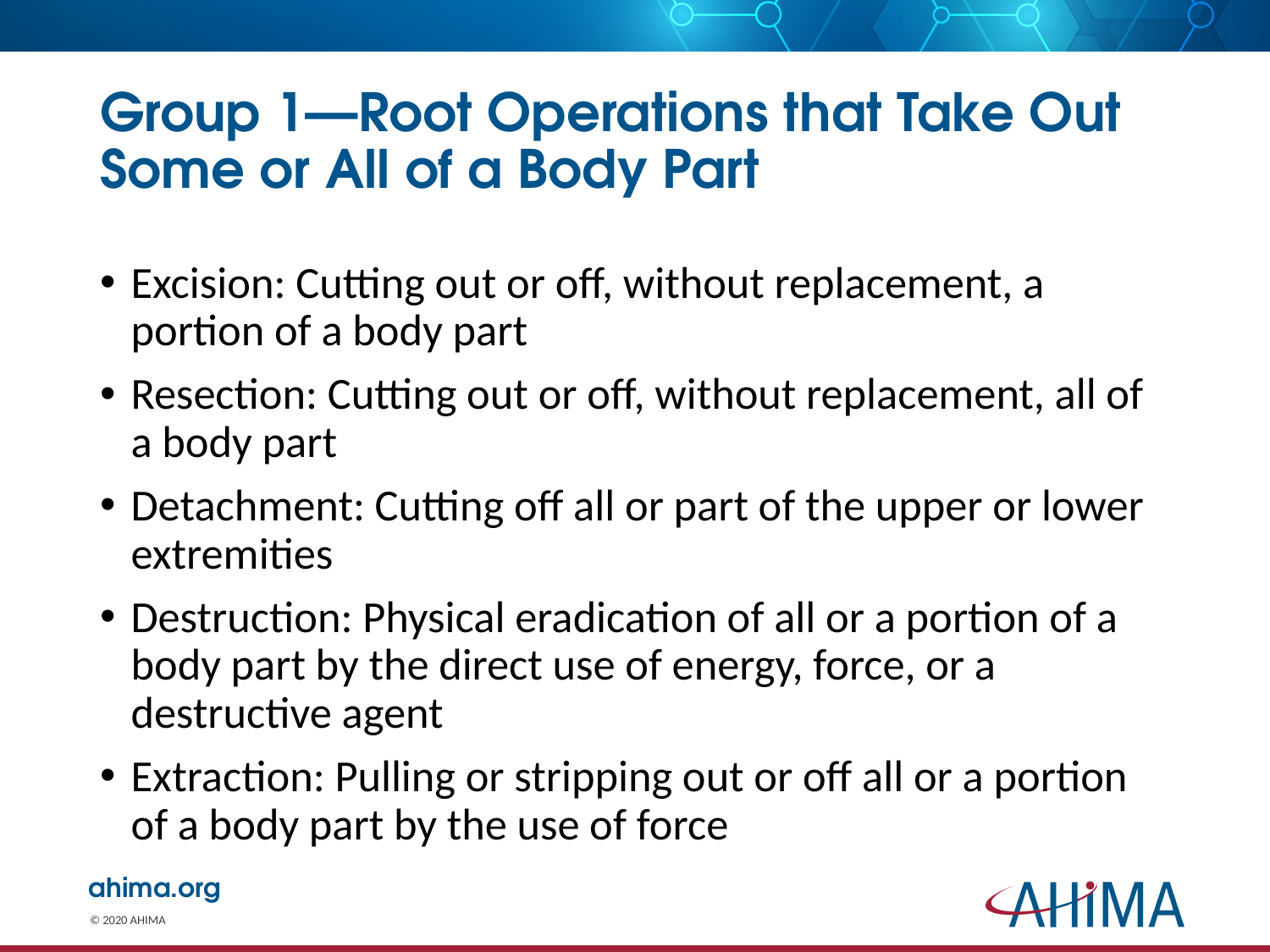

# Group 1—Root Operations that Take Out Some or All of a Body Part
Excision: Cutting out or off, without replacement, a portion of a body part
Resection: Cutting out or off, without replacement, all of a body part
Detachment: Cutting off all or part of the upper or lower extremities
Destruction: Physical eradication of all or a portion of a body part by the direct use of energy, force, or a destructive agent
Extraction: Pulling or stripping out or off all or a portion of a body part by the use of force